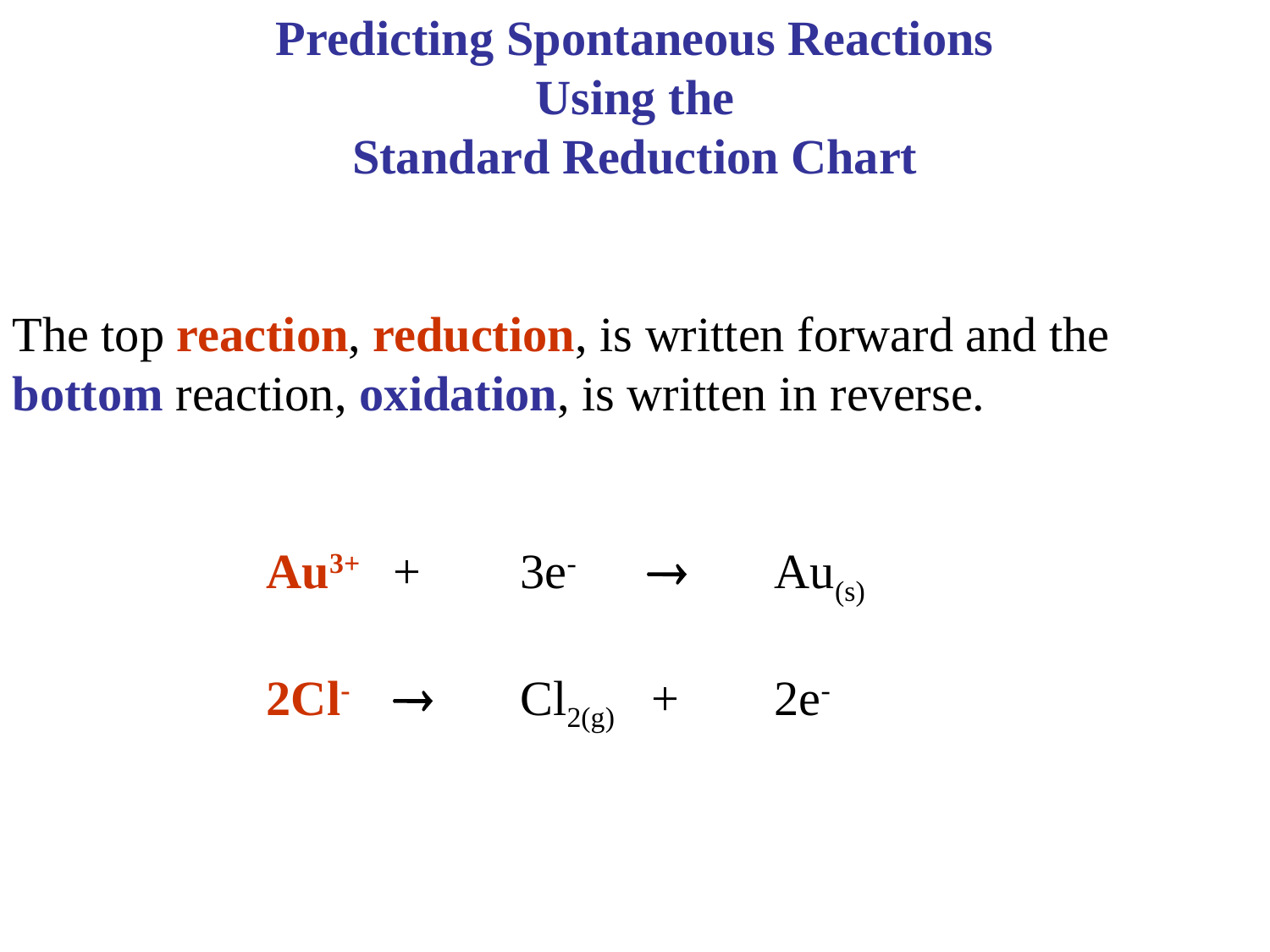

Predicting Spontaneous Reactions
Using the
Standard Reduction Chart

The top reaction, reduction, is written forward and the bottom reaction, oxidation, is written in reverse.

		Au3+  	+  	3e-     	→     	Au(s)

		2Cl-	→  	Cl2(g)   +	2e-